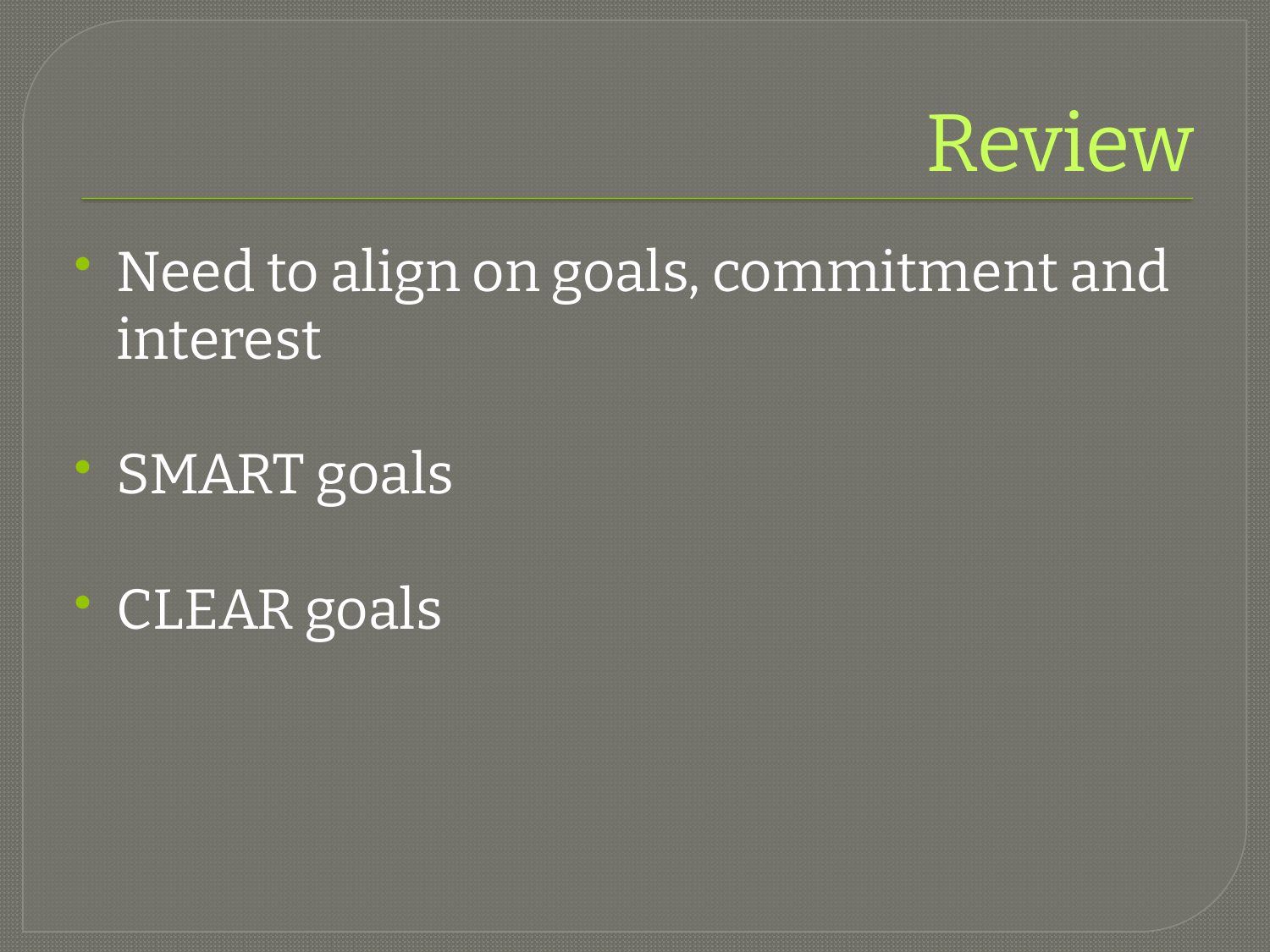

# Review
Need to align on goals, commitment and interest

SMART goals

CLEAR goals